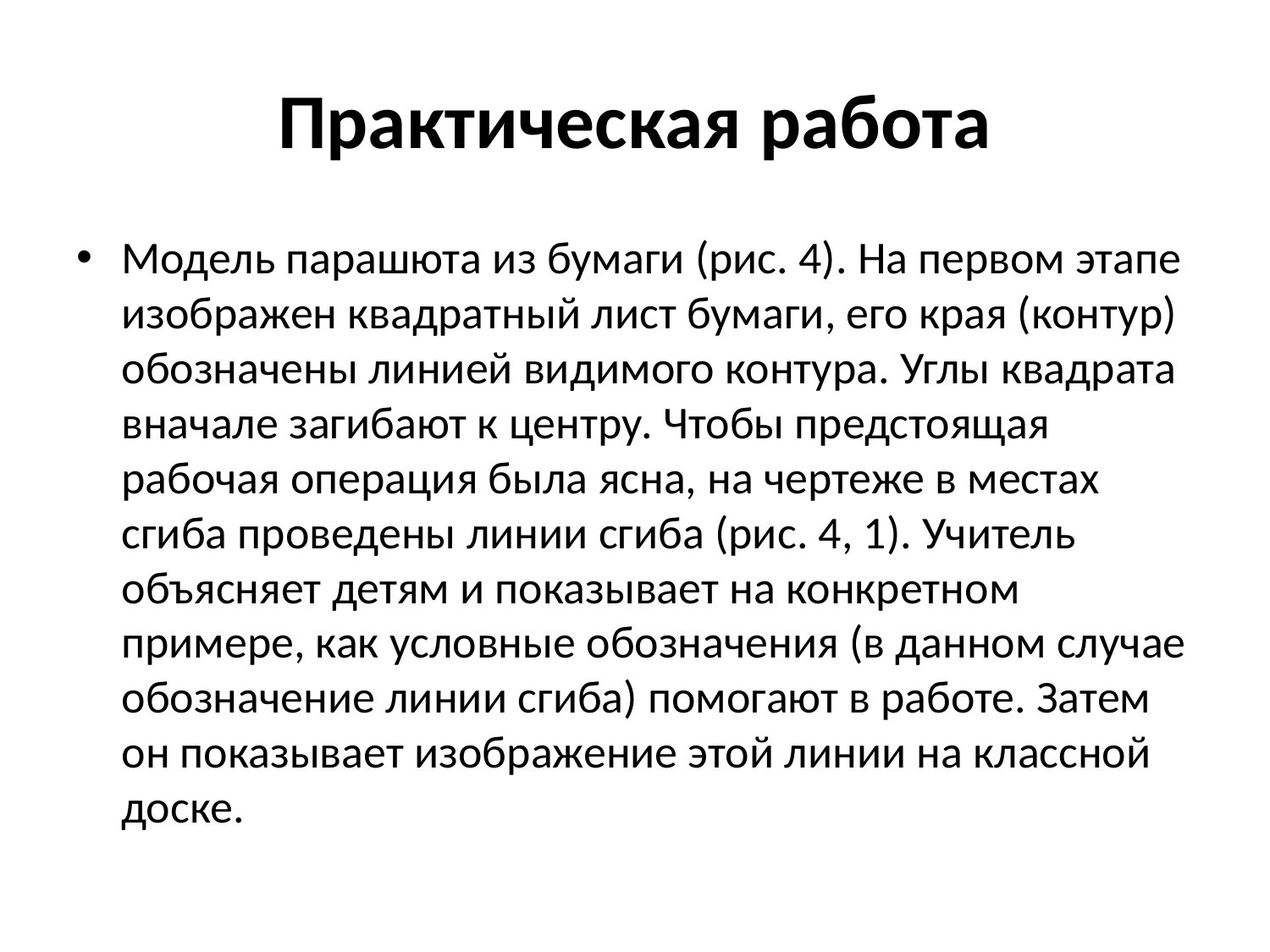

# Практическая работа
Модель парашюта из бумаги (рис. 4). На первом этапе изображен квадратный лист бумаги, его края (контур) обозначены линией видимого контура. Углы квадрата вначале загибают к центру. Чтобы предстоящая рабочая операция была ясна, на чертеже в местах сгиба проведены линии сгиба (рис. 4, 1). Учитель объясняет детям и показывает на конкретном примере, как условные обозначения (в данном случае обозначение линии сгиба) помогают в работе. Затем он показывает изображение этой линии на классной доске.